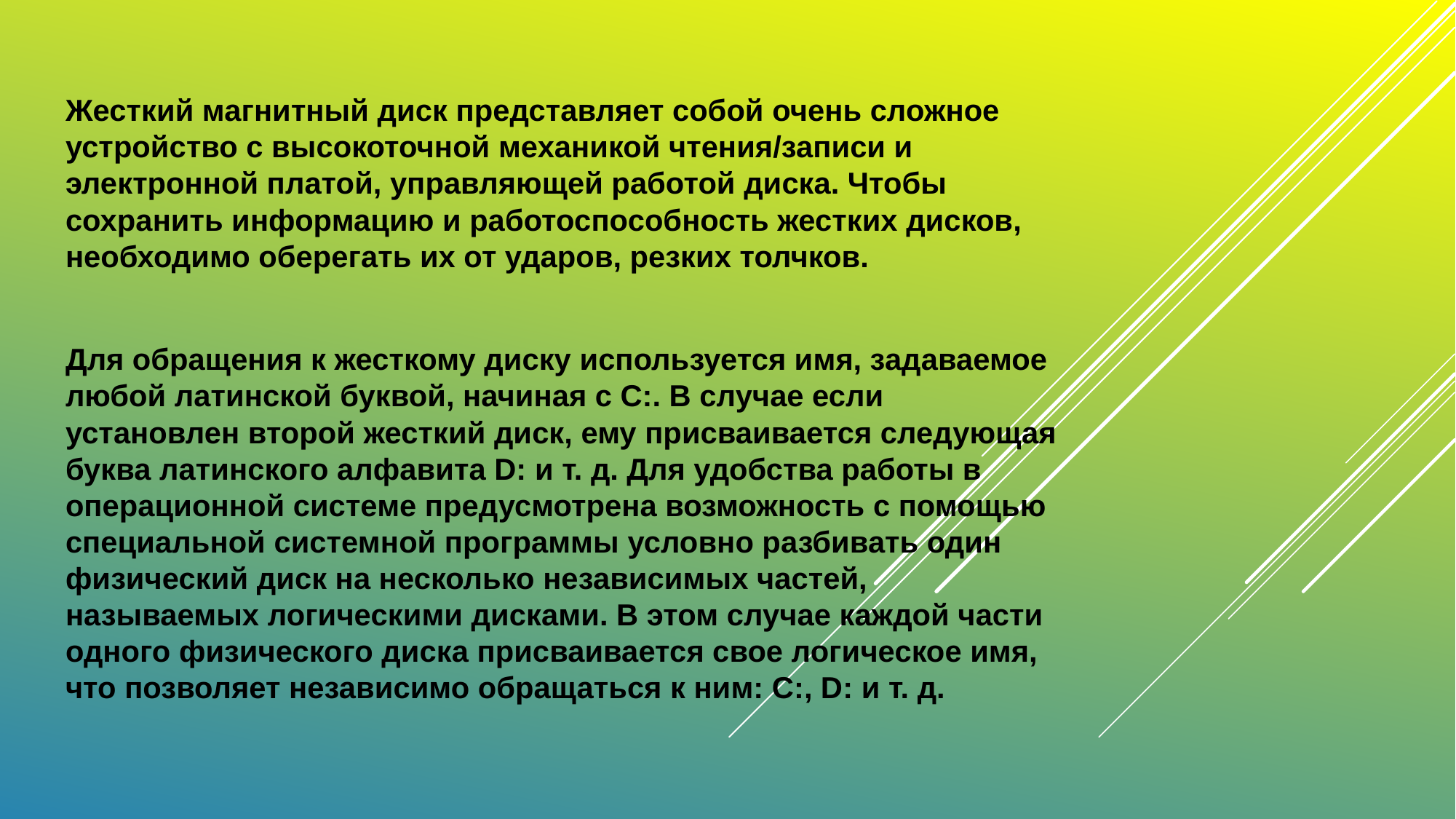

Жесткий магнитный диск представляет собой очень сложное устройство с высокоточной механикой чтения/записи и электронной платой, управляющей работой диска. Чтобы сохранить информацию и работоспособность жестких дисков, необходимо оберегать их от ударов, резких толчков.

Для обращения к жесткому диску используется имя, задаваемое любой латинской буквой, начиная с С:. В случае если установлен второй жесткий диск, ему присваивается следующая буква латинского алфавита D: и т. д. Для удобства работы в операционной системе предусмотрена возможность с помощью специальной системной программы условно разбивать один физический диск на несколько независимых частей, называемых логическими дисками. В этом случае каждой части одного физического диска присваивается свое логическое имя, что позволяет независимо обращаться к ним: С:, D: и т. д.